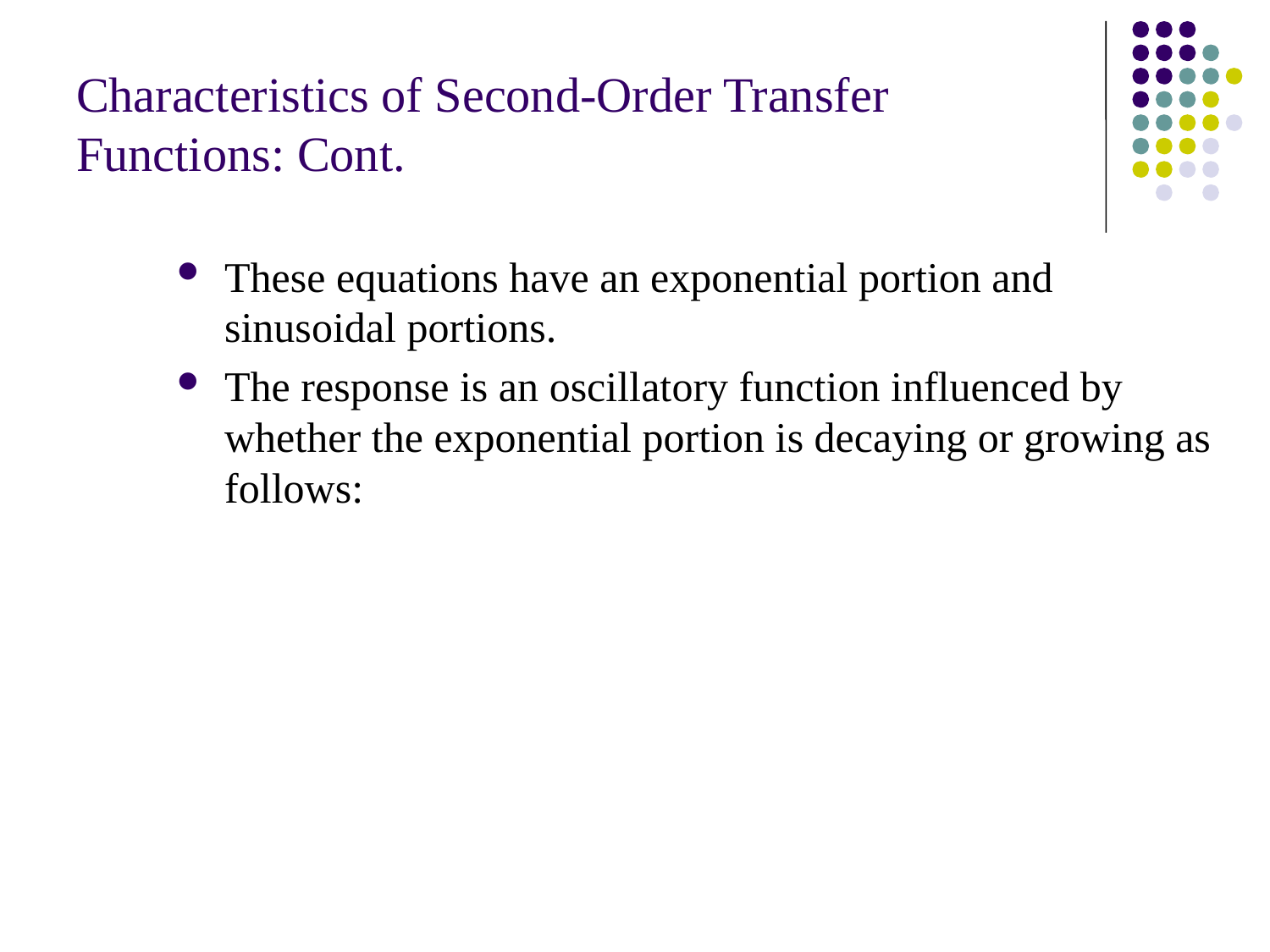

# Characteristics of Second-Order Transfer Functions: Cont.
These equations have an exponential portion and sinusoidal portions.
The response is an oscillatory function influenced by whether the exponential portion is decaying or growing as follows: